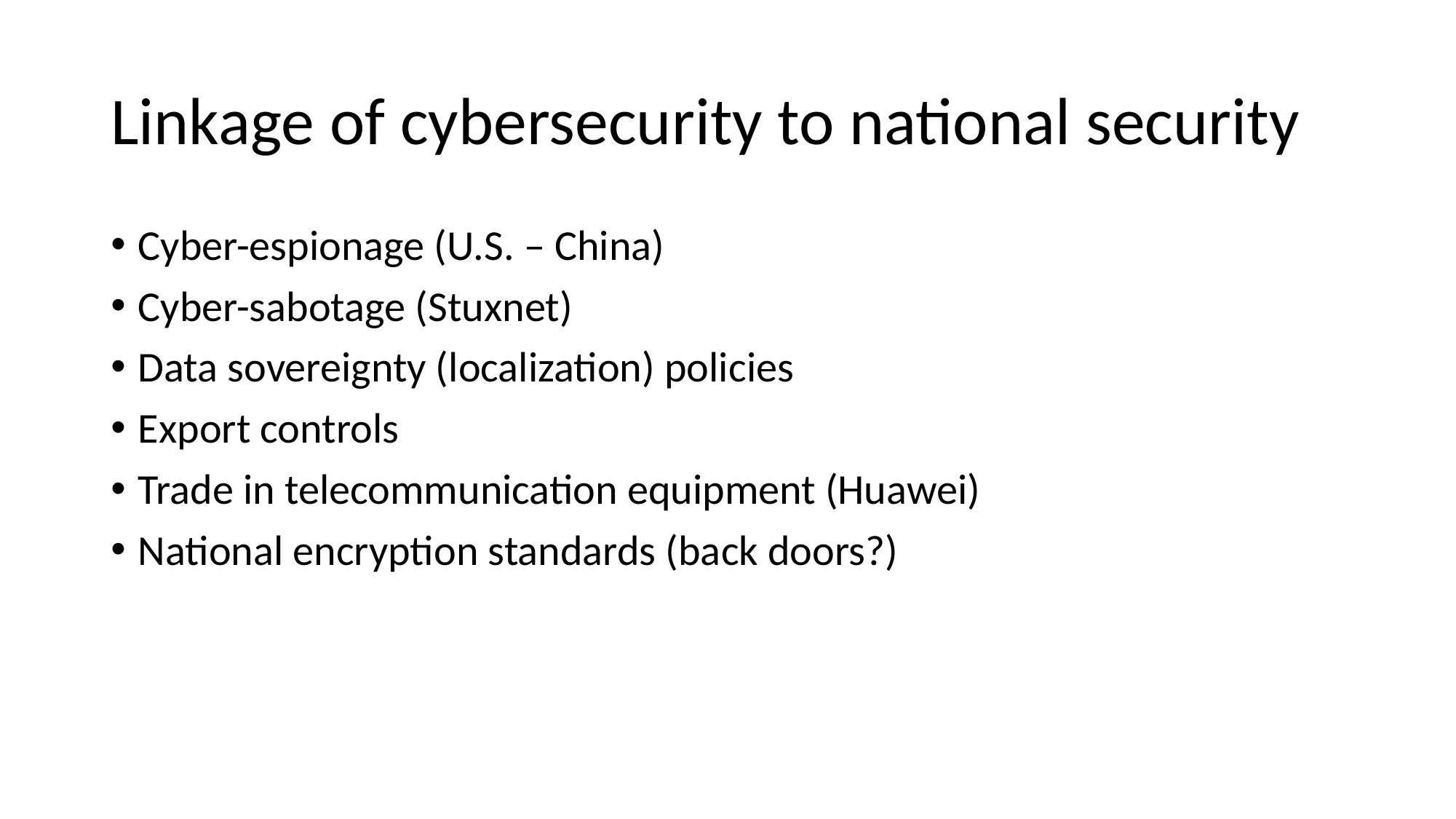

# Linkage of cybersecurity to national security
Cyber-espionage (U.S. – China)
Cyber-sabotage (Stuxnet)
Data sovereignty (localization) policies
Export controls
Trade in telecommunication equipment (Huawei)
National encryption standards (back doors?)